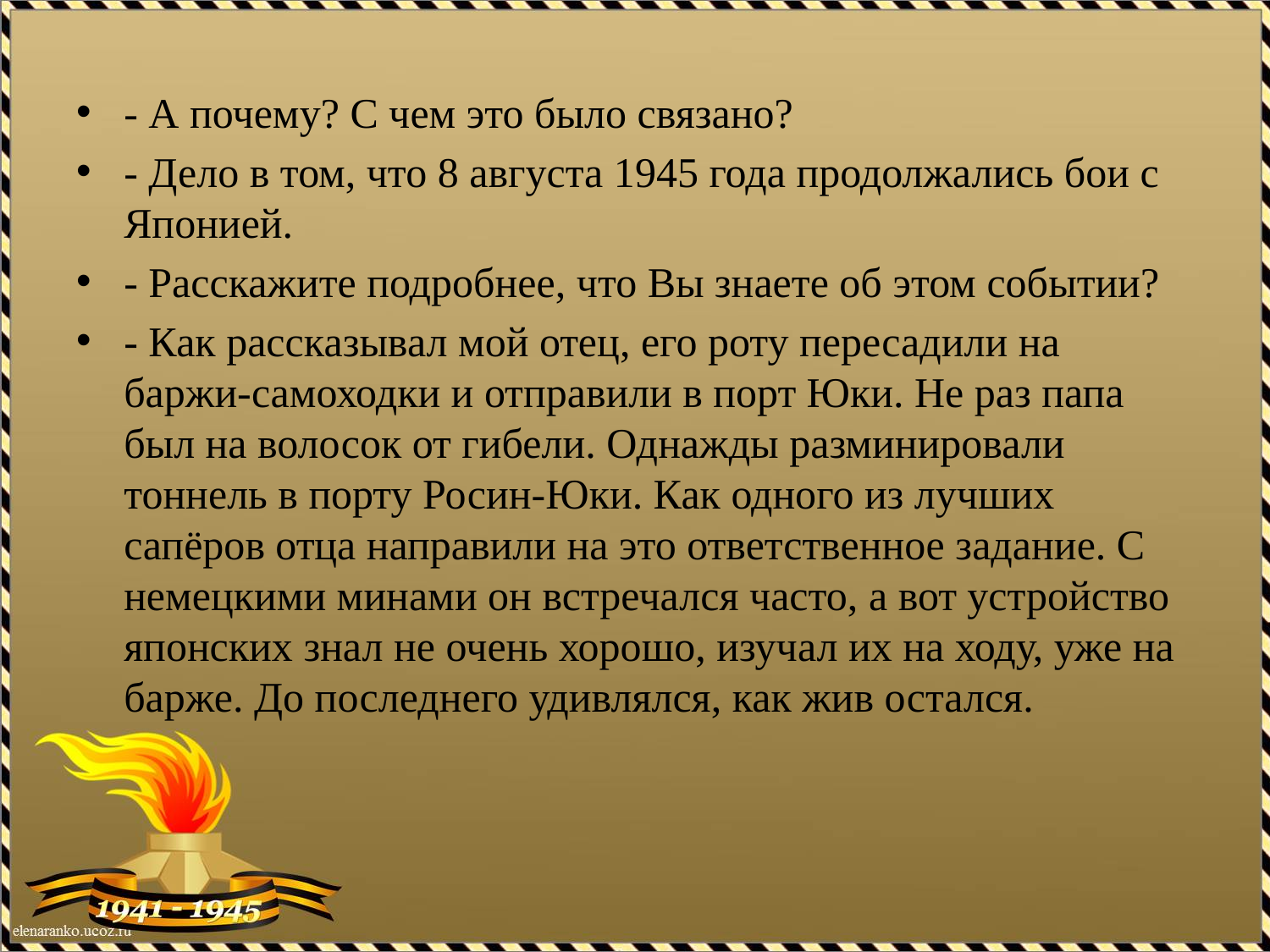

#
- А почему? С чем это было связано?
- Дело в том, что 8 августа 1945 года продолжались бои с Японией.
- Расскажите подробнее, что Вы знаете об этом событии?
- Как рассказывал мой отец, его роту пересадили на баржи-самоходки и отправили в порт Юки. Не раз папа был на волосок от гибели. Однажды разминировали тоннель в порту Росин-Юки. Как одного из лучших сапёров отца направили на это ответственное задание. С немецкими минами он встречался часто, а вот устройство японских знал не очень хорошо, изучал их на ходу, уже на барже. До последнего удивлялся, как жив остался.